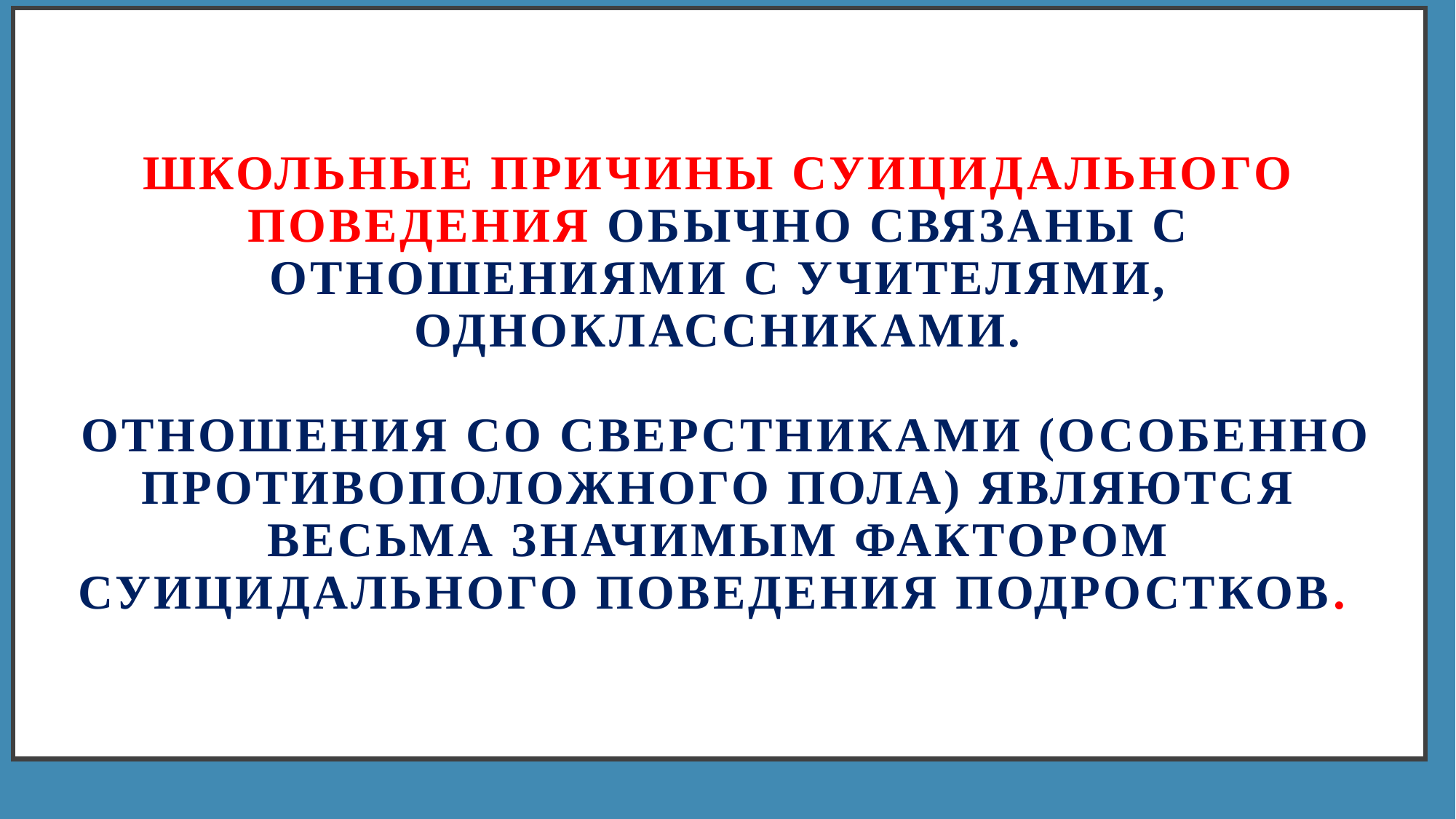

# Школьные причины суицидального поведения обычно связаны с отношениями с учителями, одноклассниками. Отношения со сверстниками (особенно противоположного пола) являются весьма значимым фактором суицидального поведения подростков.